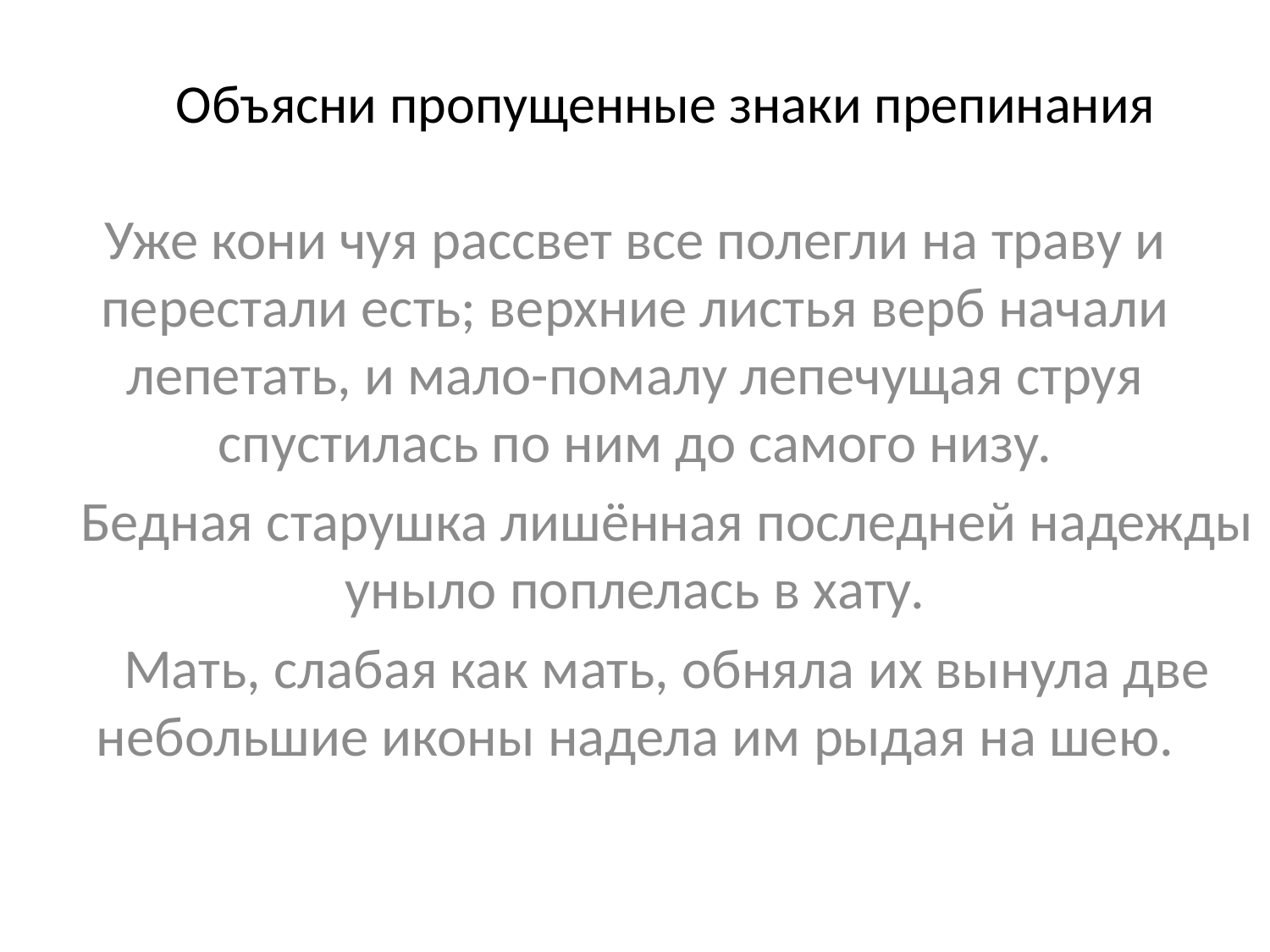

# Объясни пропущенные знаки препинания
Уже кони чуя рассвет все полегли на траву и перестали есть; верхние листья верб начали лепетать, и мало-помалу лепечущая струя спустилась по ним до самого низу.
     Бедная старушка лишённая последней надежды уныло поплелась в хату.
     Мать, слабая как мать, обняла их вынула две небольшие иконы надела им рыдая на шею.